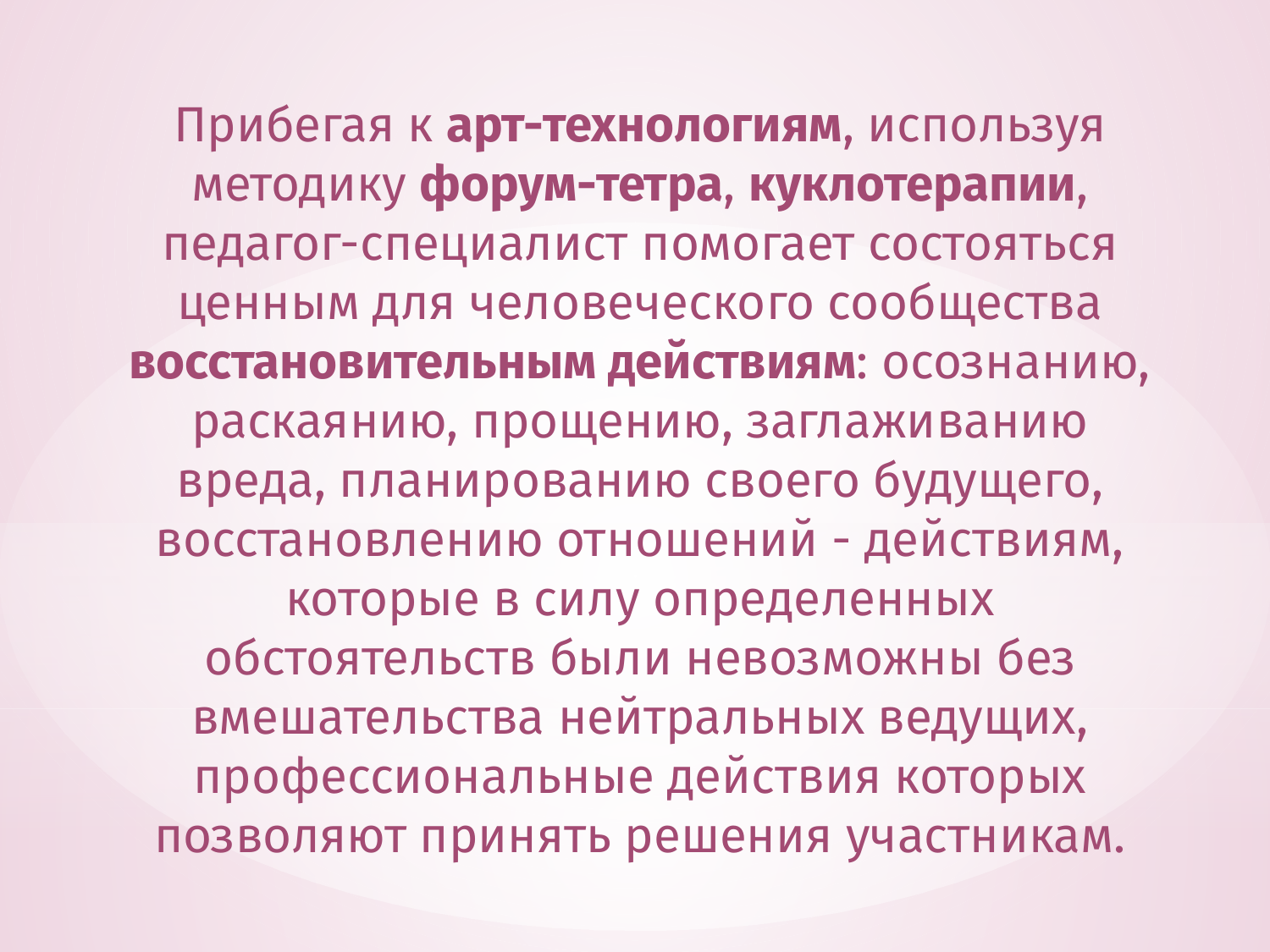

Прибегая к арт-технологиям, используя методику форум-тетра, куклотерапии, педагог-специалист помогает состояться ценным для человеческого сообщества восстановительным действиям: осознанию, раскаянию, прощению, заглаживанию вреда, планированию своего будущего, восстановлению отношений - действиям, которые в силу определенных обстоятельств были невозможны без вмешательства нейтральных ведущих, профессиональные действия которых позволяют принять решения участникам.